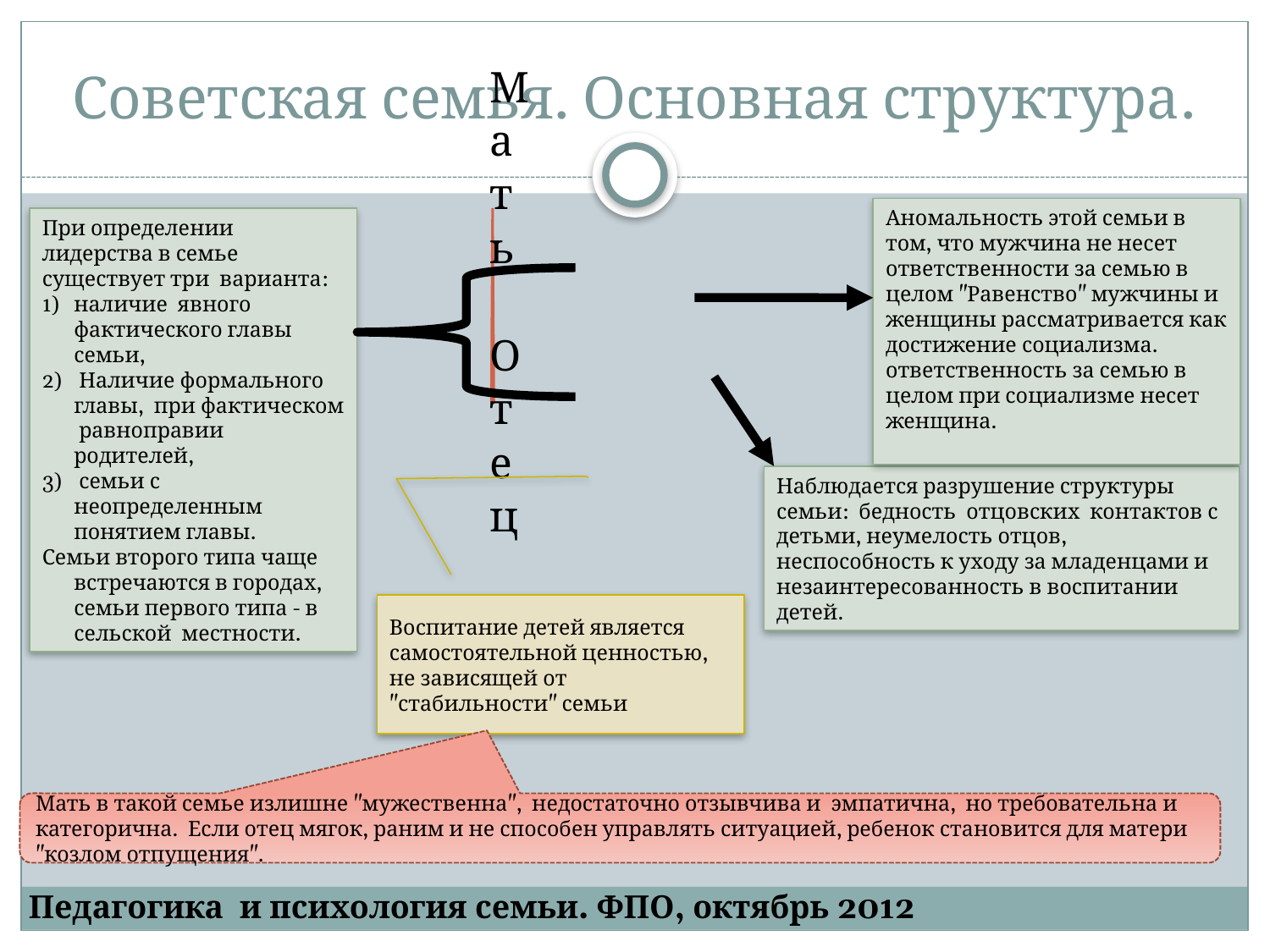

# Советская семья. Основная структура.
Аномальность этой семьи в том, что мужчина не несет ответственности за семью в целом "Равенство" мужчины и женщины рассматривается как достижение социализма.
ответственность за семью в целом при социализме несет женщина.

При определении лидерства в семье существует три  варианта:
наличие  явного фактического главы семьи,
 Наличие формального главы,  при фактическом  равноправии родителей,
 семьи с неопределенным понятием главы.
Семьи второго типа чаще встречаются в городах, семьи первого типа - в сельской  местности.
Мать
Отец
Дети

Наблюдается разрушение структуры семьи:  бедность  отцовских  контактов с детьми, неумелость отцов, неспособность к уходу за младенцами и незаинтересованность в воспитании детей.
Воспитание детей является самостоятельной ценностью,  не зависящей от "стабильности" семьи

Мать в такой семье излишне "мужественна",  недостаточно отзывчива и  эмпатична,  но требовательна и категорична.  Если отец мягок, раним и не способен управлять ситуацией, ребенок становится для матери "козлом отпущения".

Педагогика  и психология семьи. ФПО, октябрь 2012